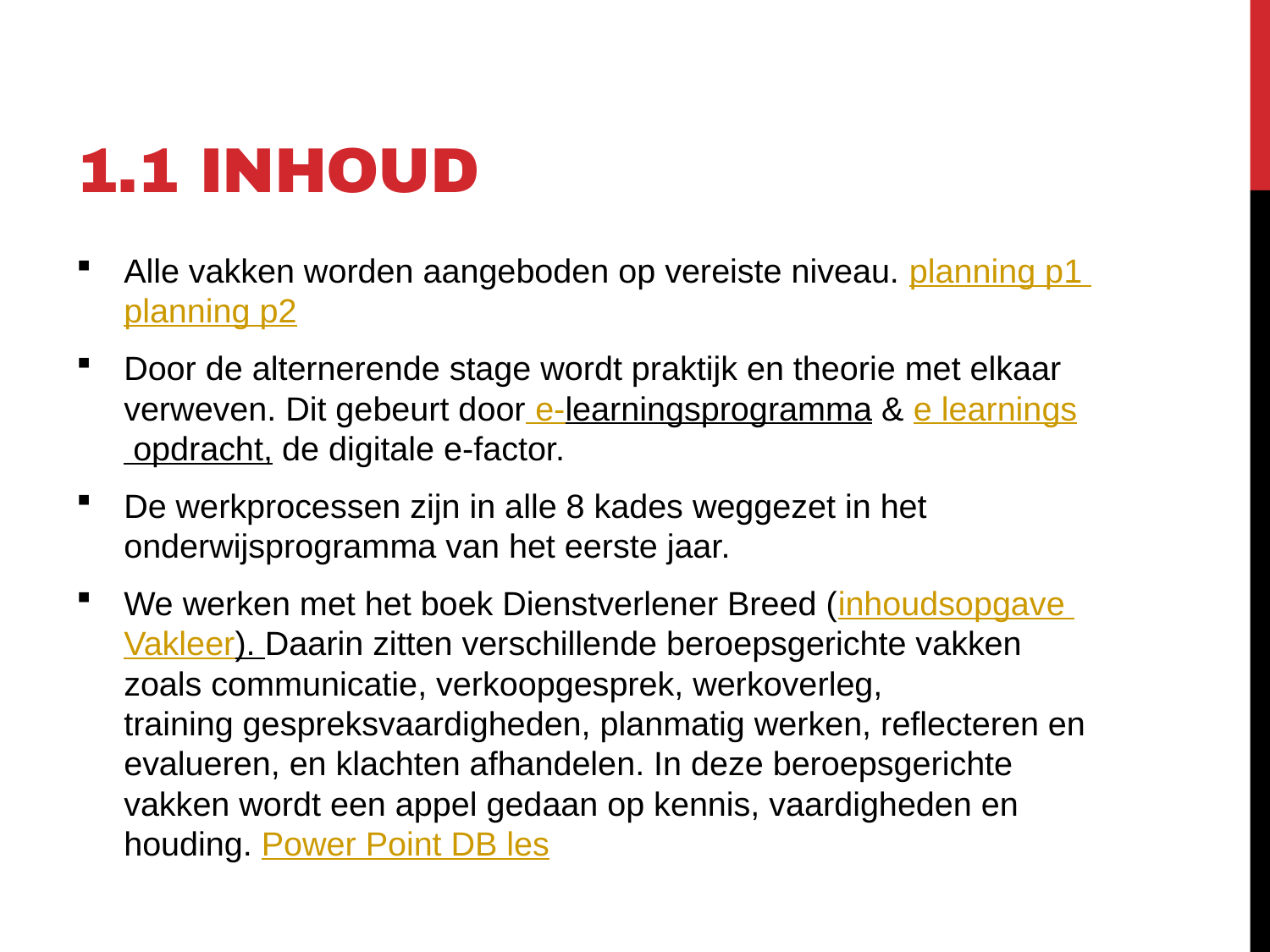

# 1.1 Inhoud
Alle vakken worden aangeboden op vereiste niveau. planning p1 planning p2
Door de alternerende stage wordt praktijk en theorie met elkaar verweven. Dit gebeurt door e-learningsprogramma & e learnings opdracht, de digitale e-factor.
De werkprocessen zijn in alle 8 kades weggezet in het onderwijsprogramma van het eerste jaar.
We werken met het boek Dienstverlener Breed (inhoudsopgave Vakleer). Daarin zitten verschillende beroepsgerichte vakken zoals communicatie, verkoopgesprek, werkoverleg, training gespreksvaardigheden, planmatig werken, reflecteren en evalueren, en klachten afhandelen. In deze beroepsgerichte vakken wordt een appel gedaan op kennis, vaardigheden en houding. Power Point DB les